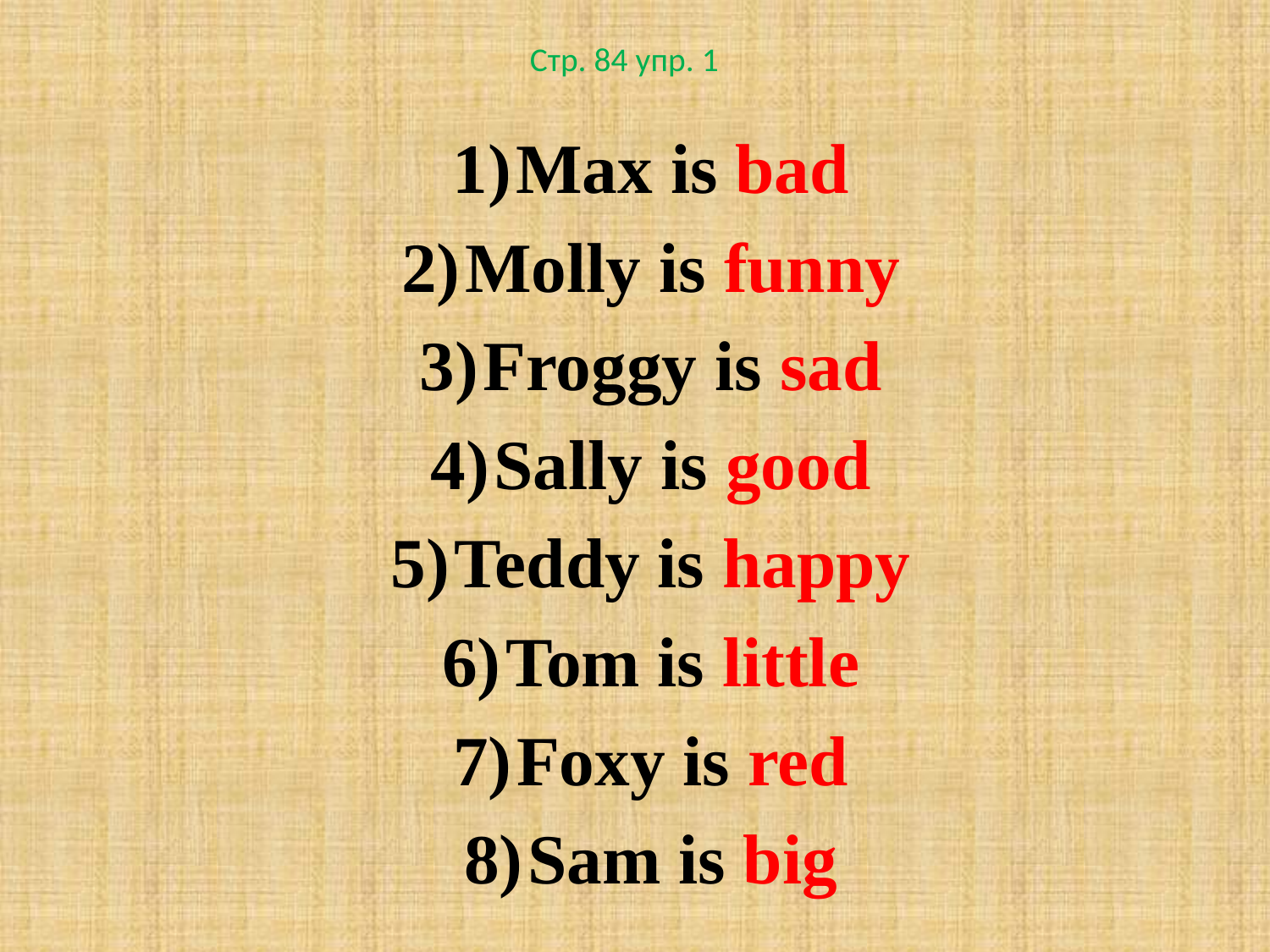

# Стр. 84 упр. 1
Max is bad
Molly is funny
Froggy is sad
Sally is good
Teddy is happy
Tom is little
Foxy is red
Sam is big